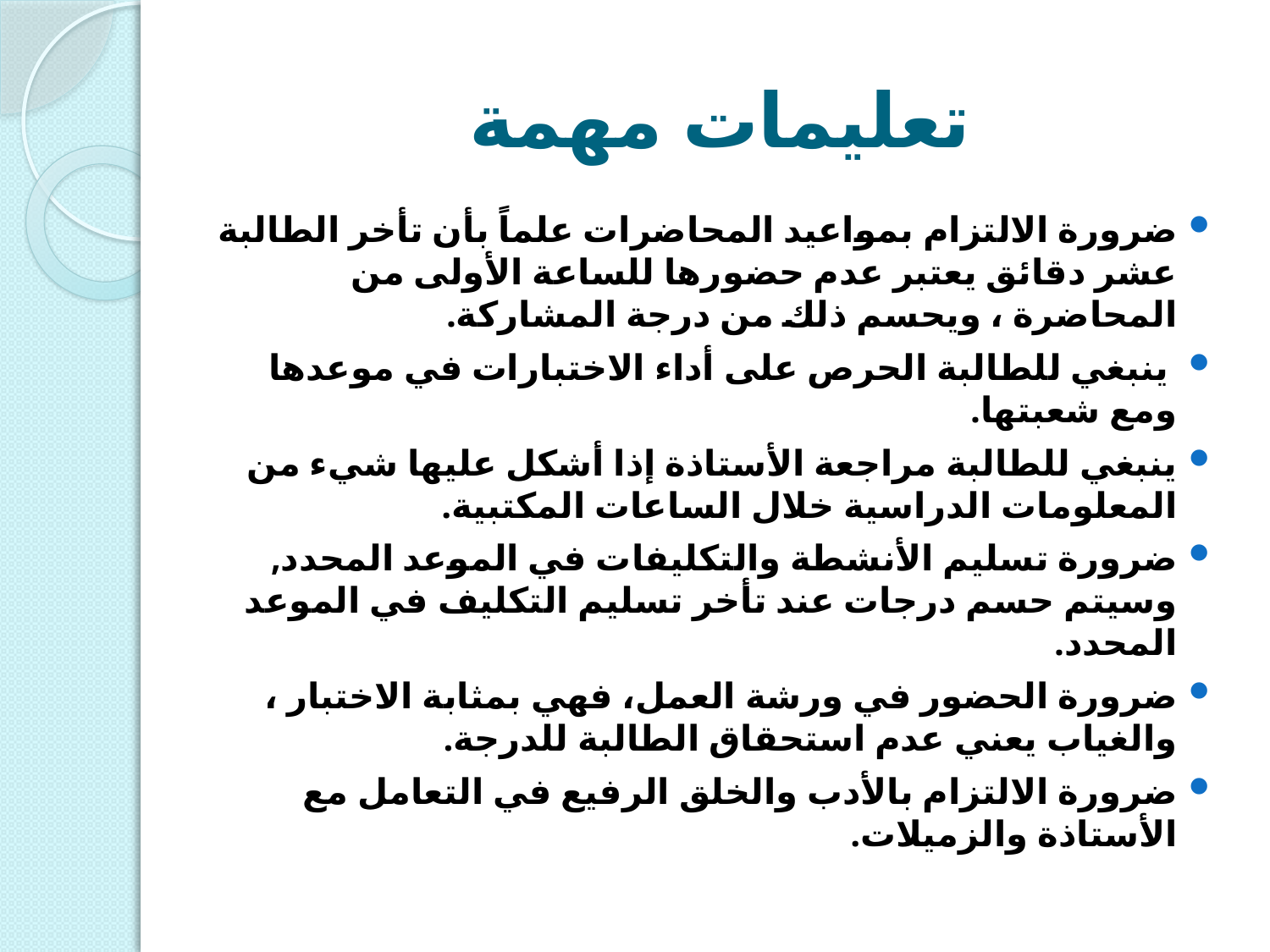

# تعليمات مهمة
ضرورة الالتزام بمواعيد المحاضرات علماً بأن تأخر الطالبة عشر دقائق يعتبر عدم حضورها للساعة الأولى من المحاضرة ، ويحسم ذلك من درجة المشاركة.
 ينبغي للطالبة الحرص على أداء الاختبارات في موعدها ومع شعبتها.
ينبغي للطالبة مراجعة الأستاذة إذا أشكل عليها شيء من المعلومات الدراسية خلال الساعات المكتبية.
ضرورة تسليم الأنشطة والتكليفات في الموعد المحدد, وسيتم حسم درجات عند تأخر تسليم التكليف في الموعد المحدد.
ضرورة الحضور في ورشة العمل، فهي بمثابة الاختبار ، والغياب يعني عدم استحقاق الطالبة للدرجة.
ضرورة الالتزام بالأدب والخلق الرفيع في التعامل مع الأستاذة والزميلات.